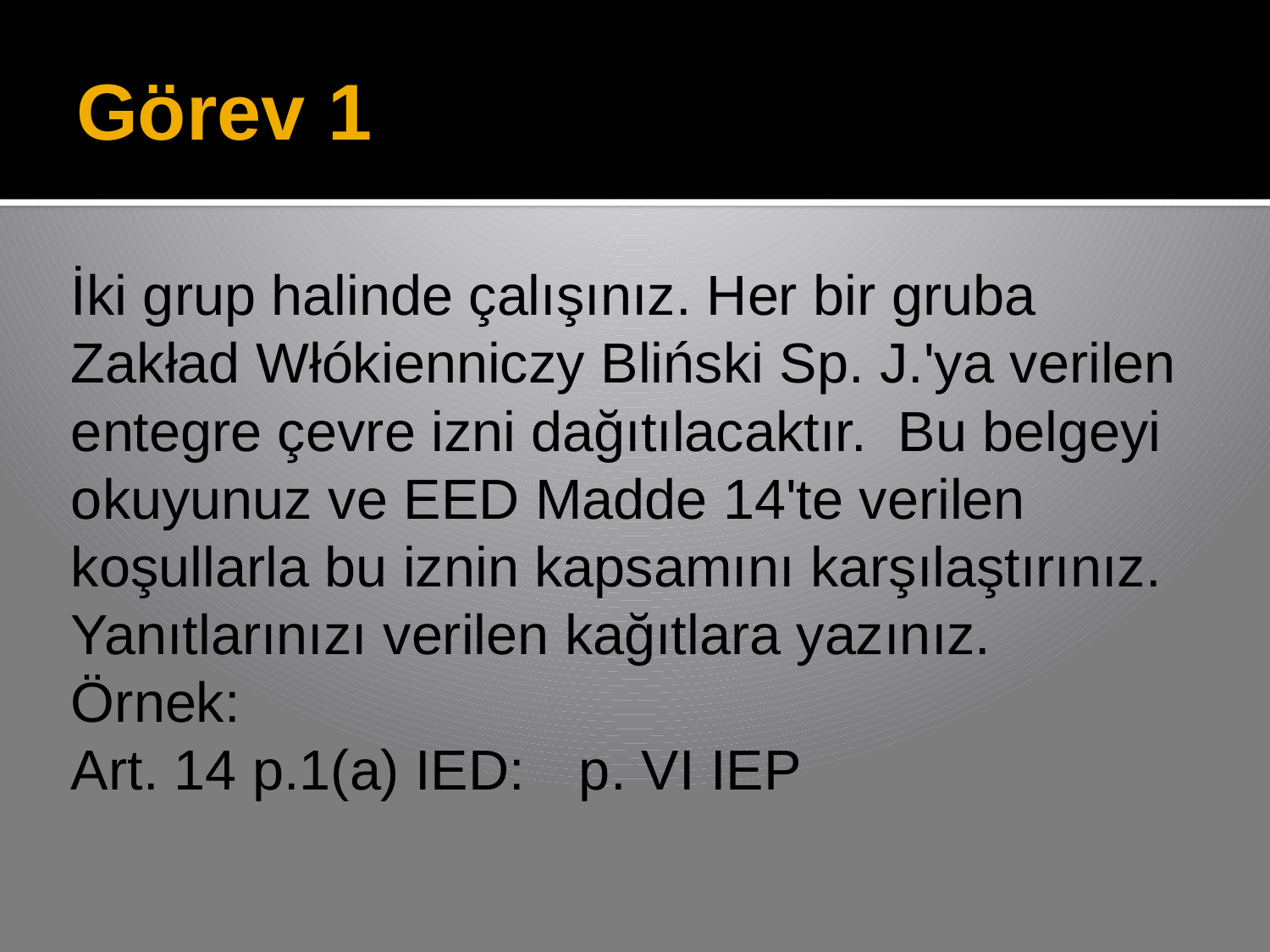

# Görev 1
İki grup halinde çalışınız. Her bir gruba Zakład Włókienniczy Bliński Sp. J.'ya verilen entegre çevre izni dağıtılacaktır.  Bu belgeyi okuyunuz ve EED Madde 14'te verilen koşullarla bu iznin kapsamını karşılaştırınız. Yanıtlarınızı verilen kağıtlara yazınız.
Örnek:
Art. 14 p.1(a) IED: 	p. VI IEP